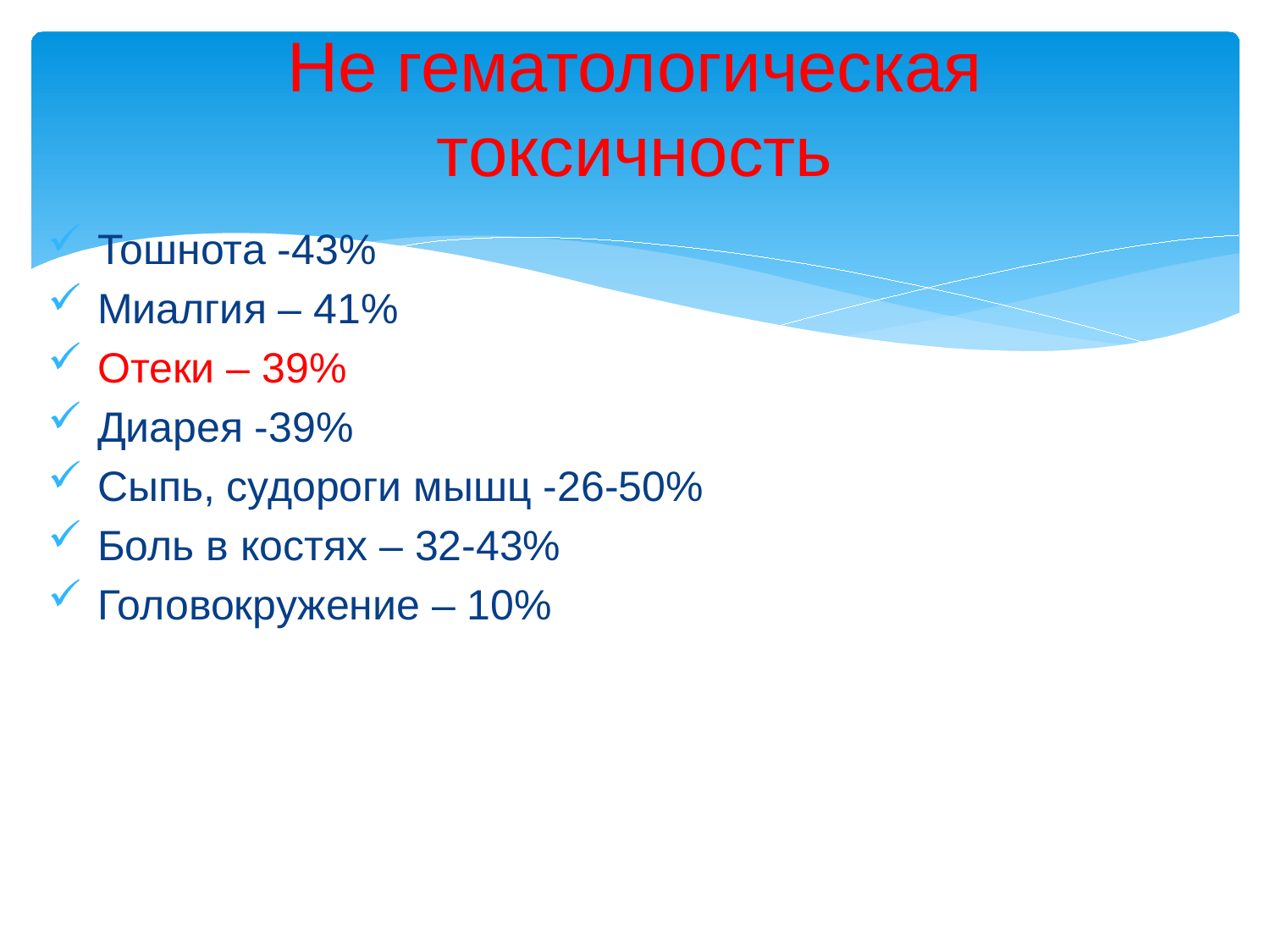

# Не гематологическая токсичность

 Тошнота -43%
 Миалгия – 41%
 Отеки – 39%
 Диарея -39%
 Сыпь, судороги мышц -26-50%
 Боль в костях – 32-43%
 Головокружение – 10%